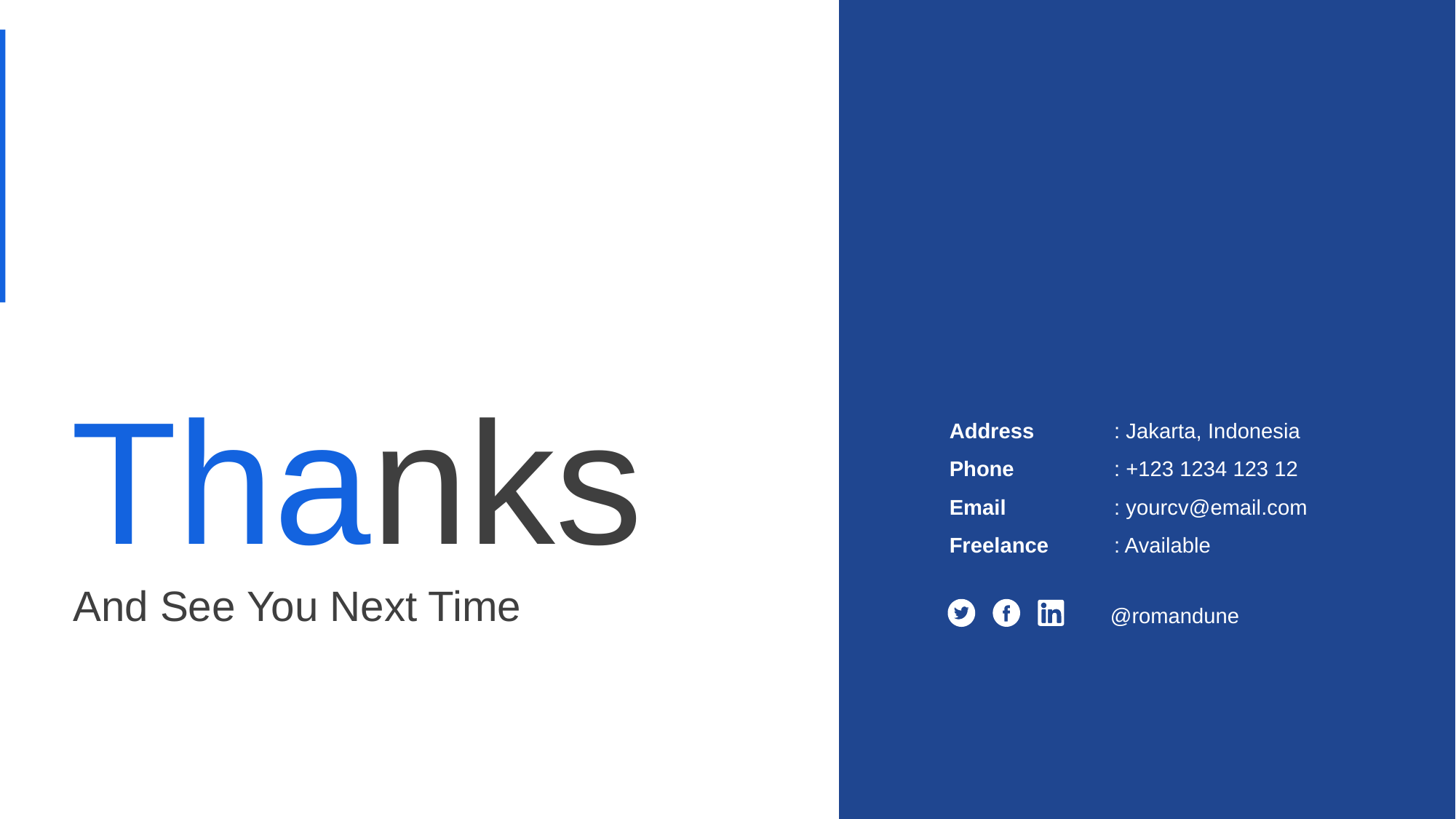

Thanks
Address	: Jakarta, Indonesia
Phone	: +123 1234 123 12
Email	: yourcv@email.com
Freelance	: Available
And See You Next Time
@romandune